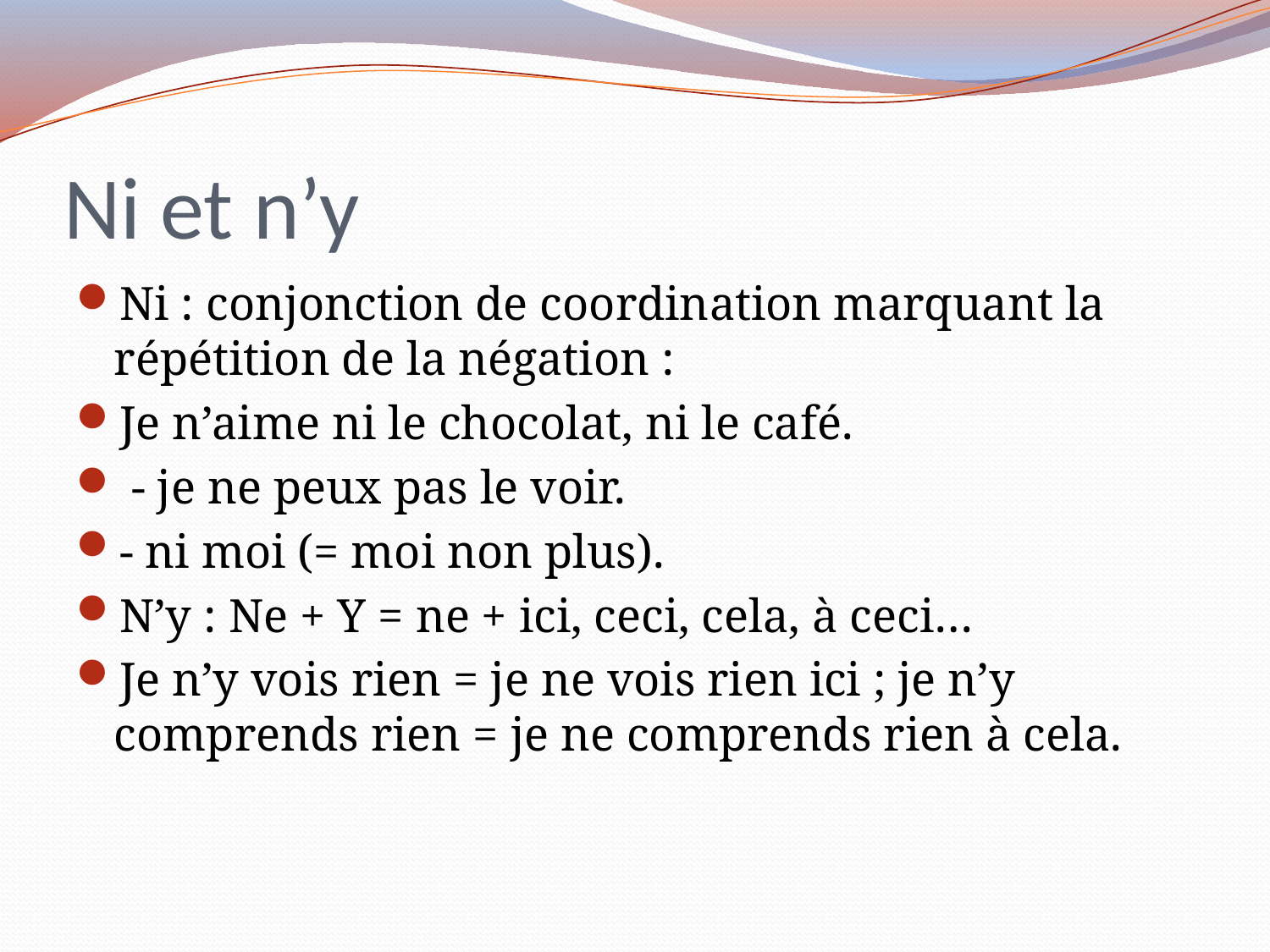

# Ni et n’y
Ni : conjonction de coordination marquant la répétition de la négation :
Je n’aime ni le chocolat, ni le café.
 - je ne peux pas le voir.
- ni moi (= moi non plus).
N’y : Ne + Y = ne + ici, ceci, cela, à ceci…
Je n’y vois rien = je ne vois rien ici ; je n’y comprends rien = je ne comprends rien à cela.